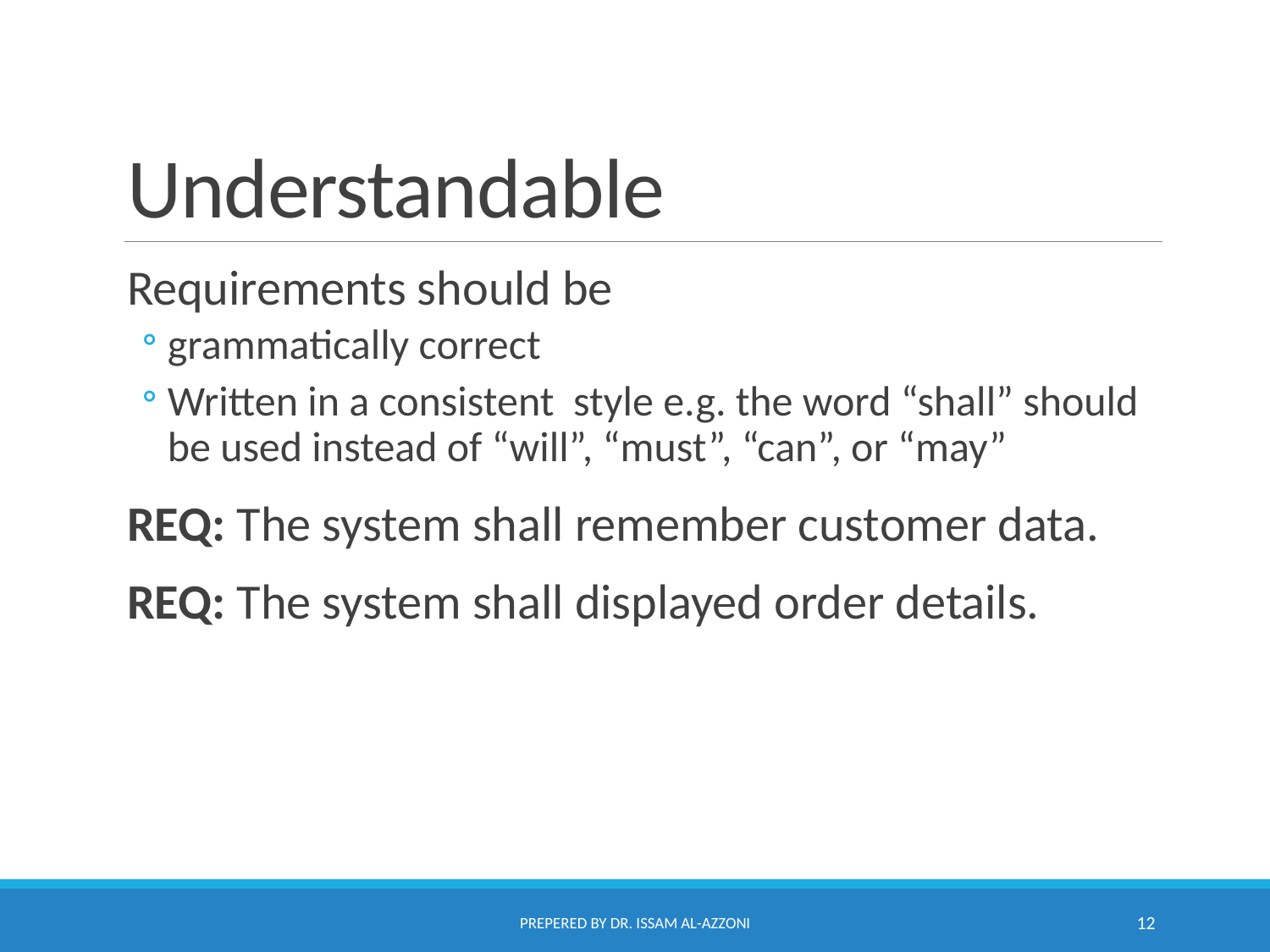

# Understandable
Requirements should be
grammatically correct
Written in a consistent  style e.g. the word “shall” should be used instead of “will”, “must”, “can”, or “may”
REQ: The system shall remember customer data.
REQ: The system shall displayed order details.

Prepered by Dr. Issam Al-Azzoni
12